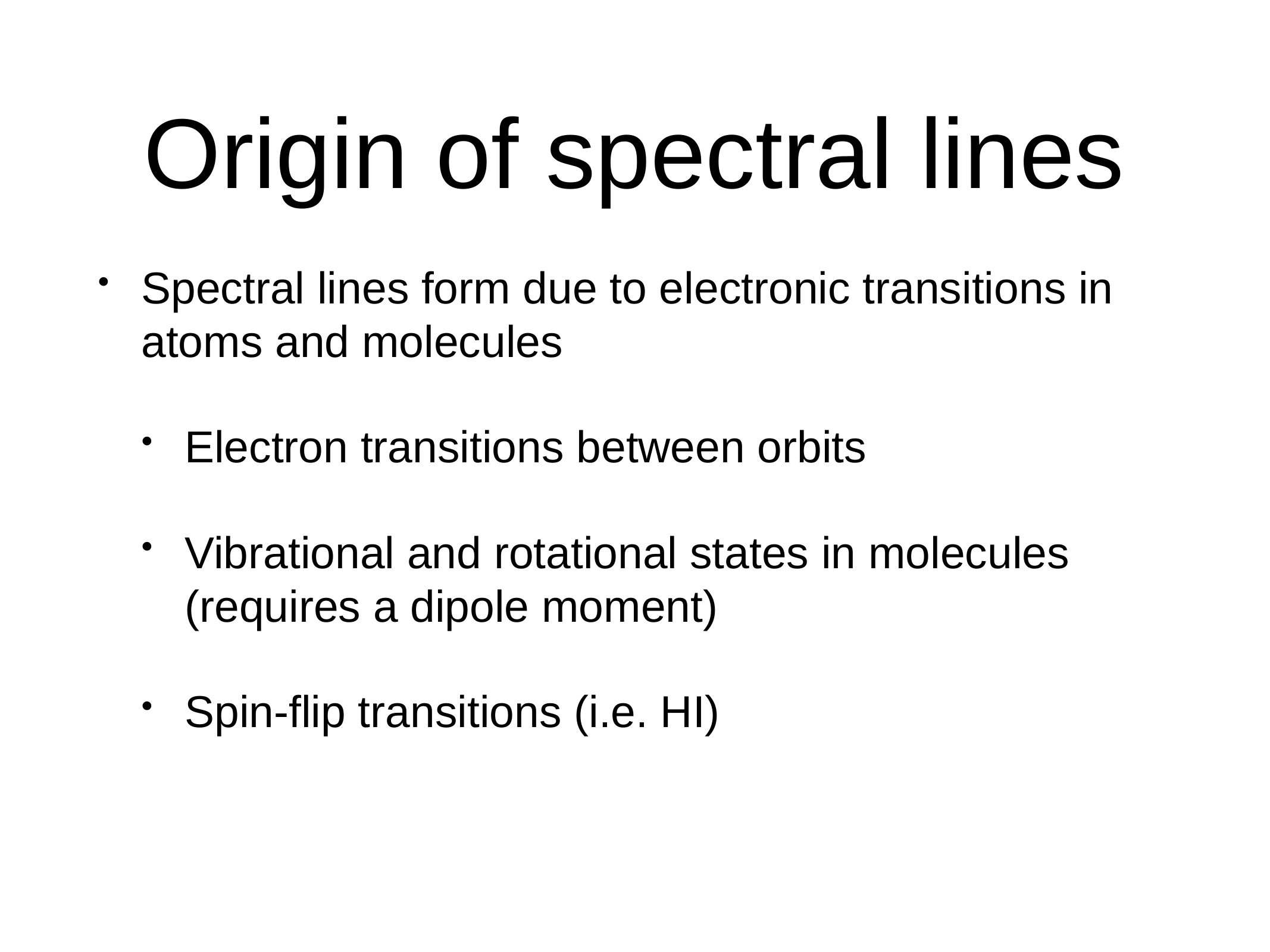

# Origin of spectral lines
Spectral lines form due to electronic transitions in atoms and molecules
Electron transitions between orbits
Vibrational and rotational states in molecules (requires a dipole moment)
Spin-flip transitions (i.e. HI)